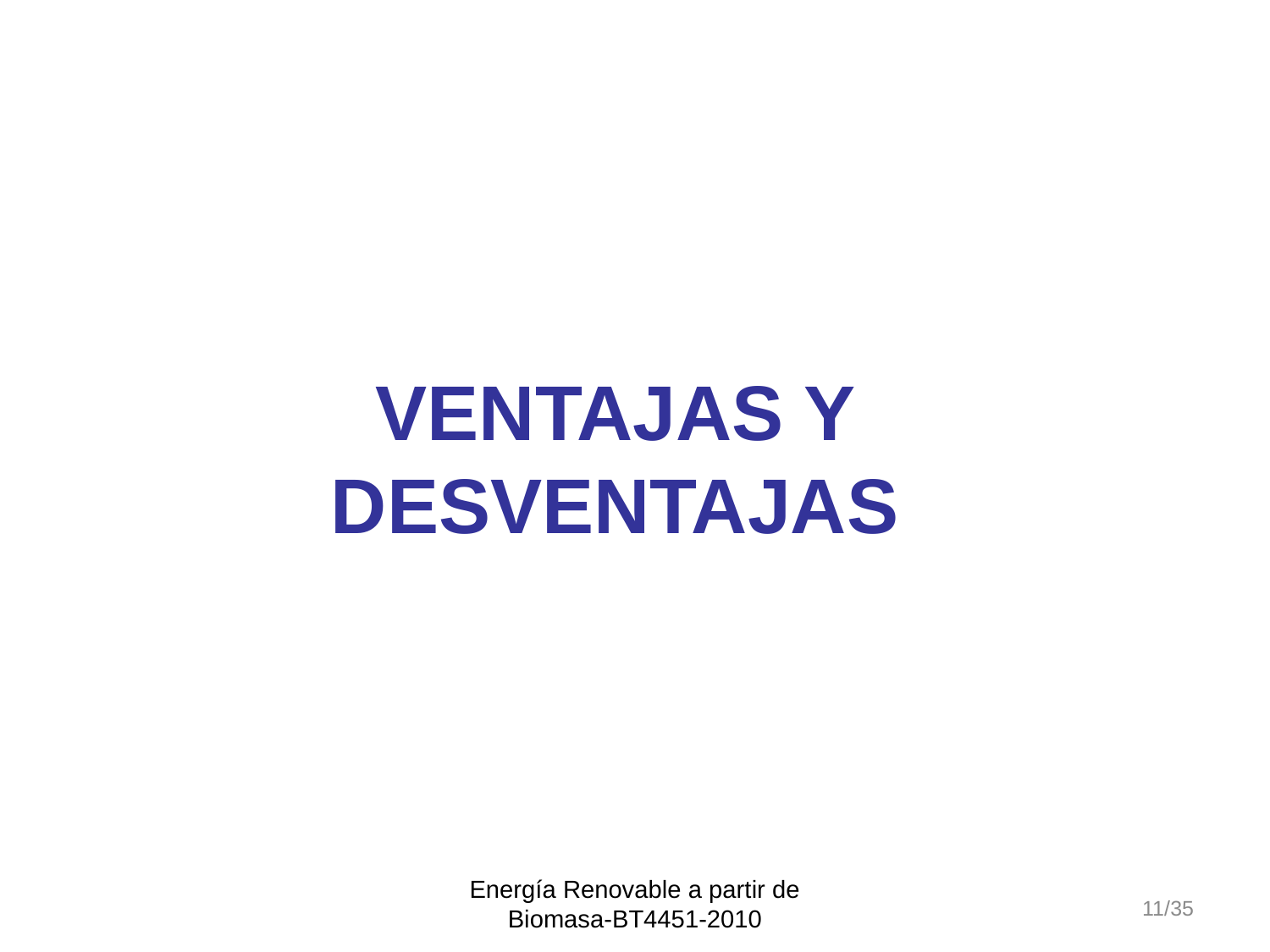

VENTAJAS Y DESVENTAJAS
Energía Renovable a partir de Biomasa-BT4451-2010
11/35